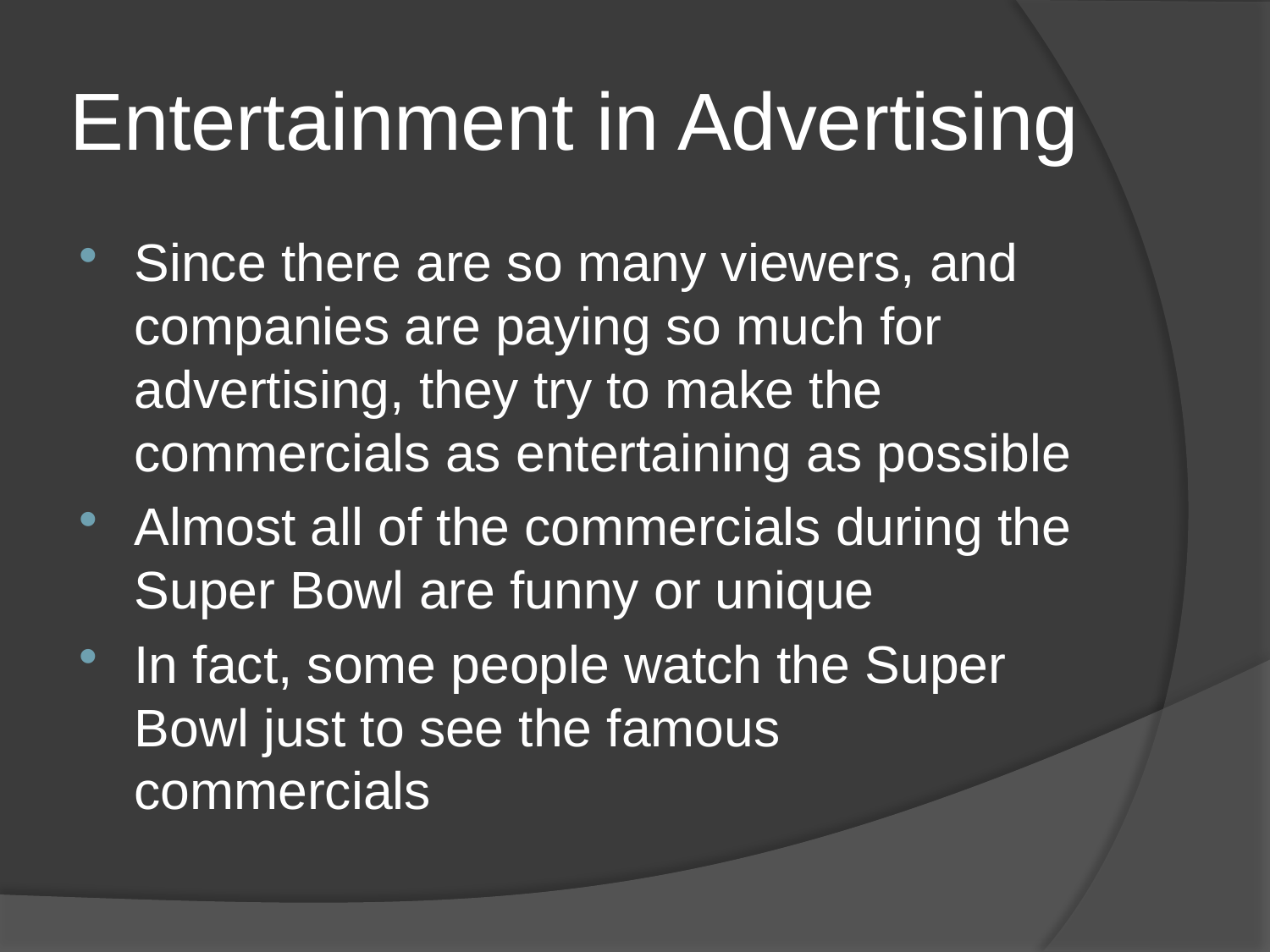

# Entertainment in Advertising
Since there are so many viewers, and companies are paying so much for advertising, they try to make the commercials as entertaining as possible
Almost all of the commercials during the Super Bowl are funny or unique
In fact, some people watch the Super Bowl just to see the famous commercials